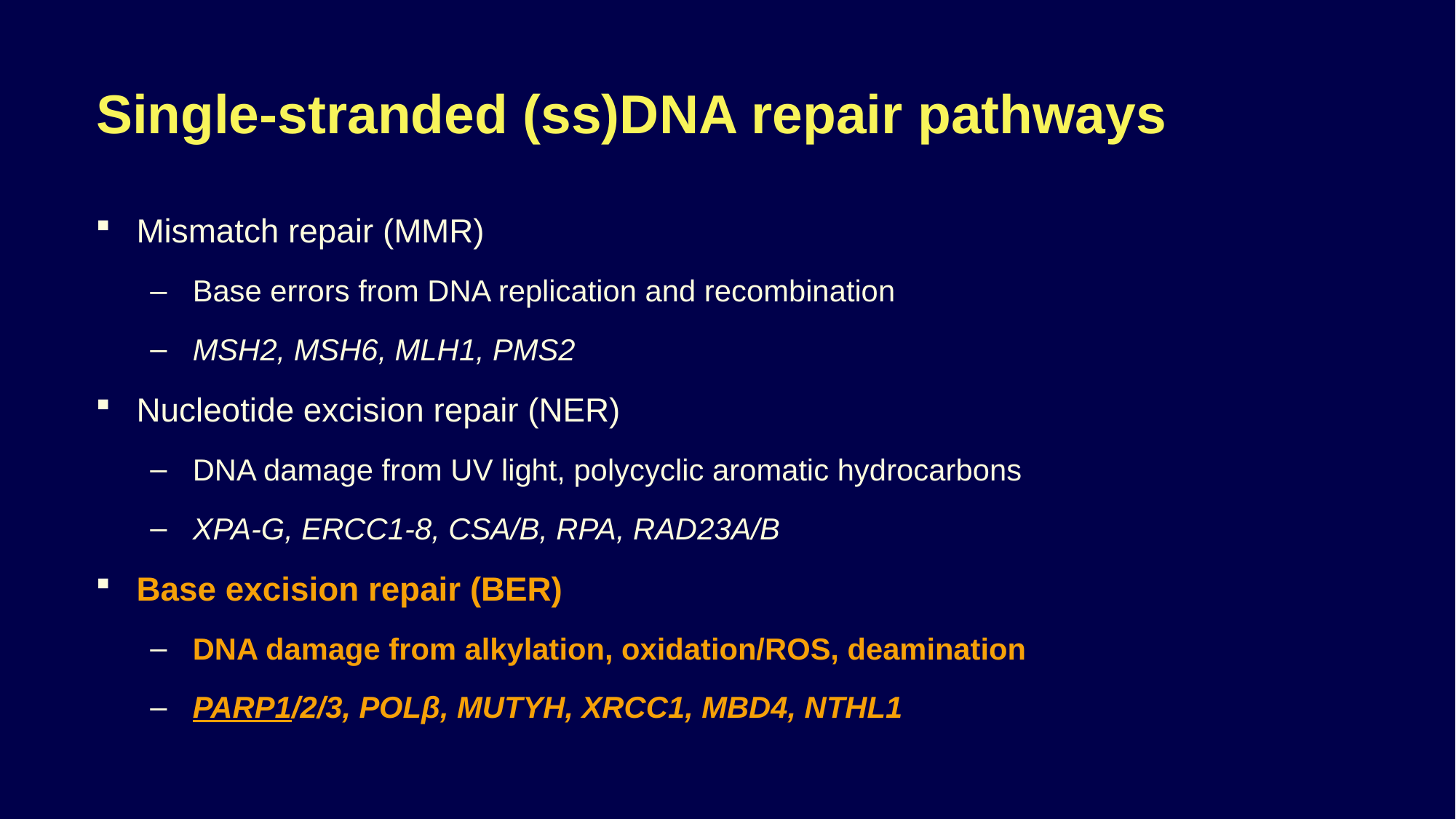

# Single-stranded (ss)DNA repair pathways
Mismatch repair (MMR)
 Base errors from DNA replication and recombination
 MSH2, MSH6, MLH1, PMS2
Nucleotide excision repair (NER)
 DNA damage from UV light, polycyclic aromatic hydrocarbons
 XPA-G, ERCC1-8, CSA/B, RPA, RAD23A/B
Base excision repair (BER)
 DNA damage from alkylation, oxidation/ROS, deamination
 PARP1/2/3, POLβ, MUTYH, XRCC1, MBD4, NTHL1